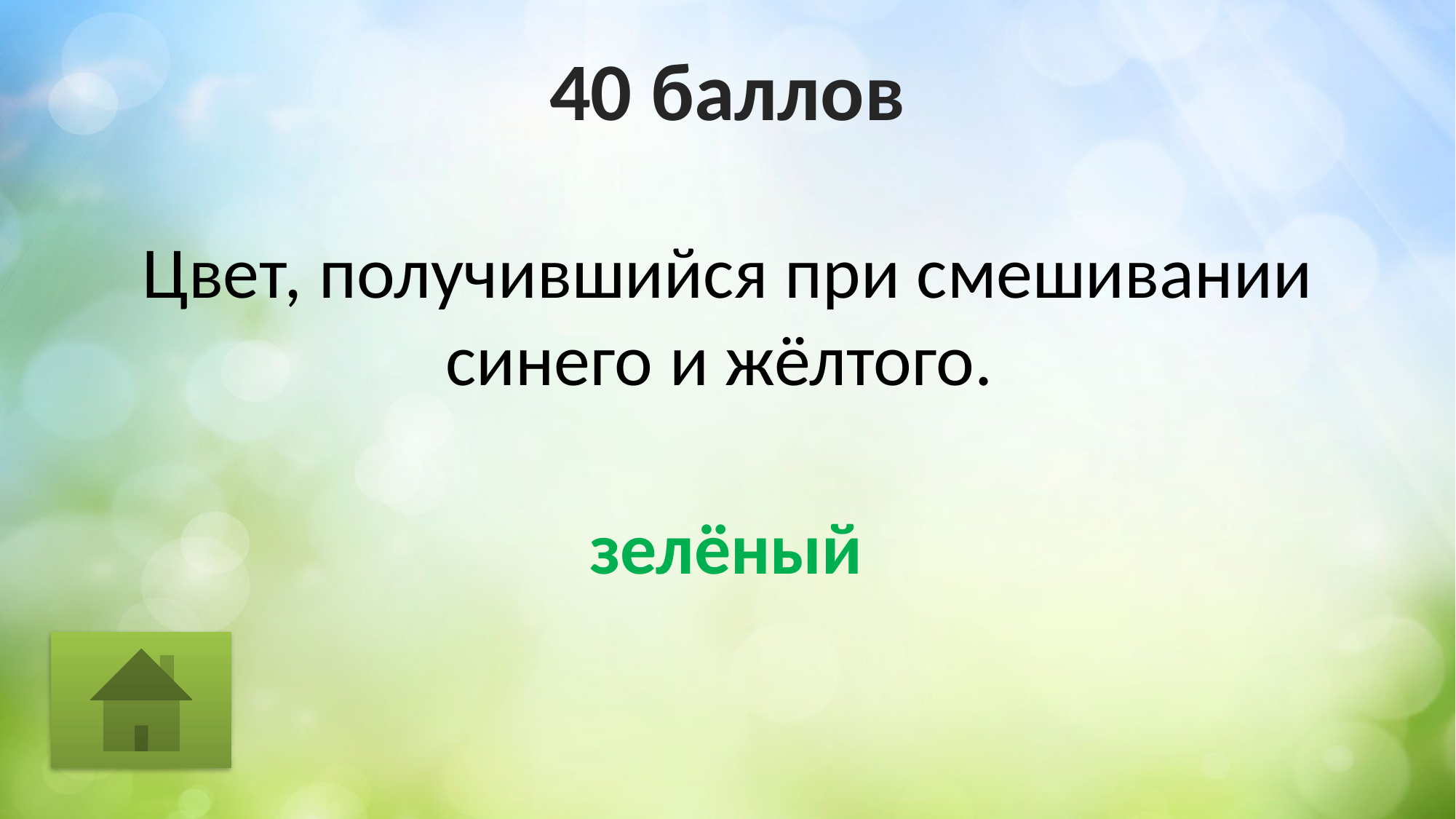

# 40 баллов
Цвет, получившийся при смешивании синего и жёлтого.
зелёный